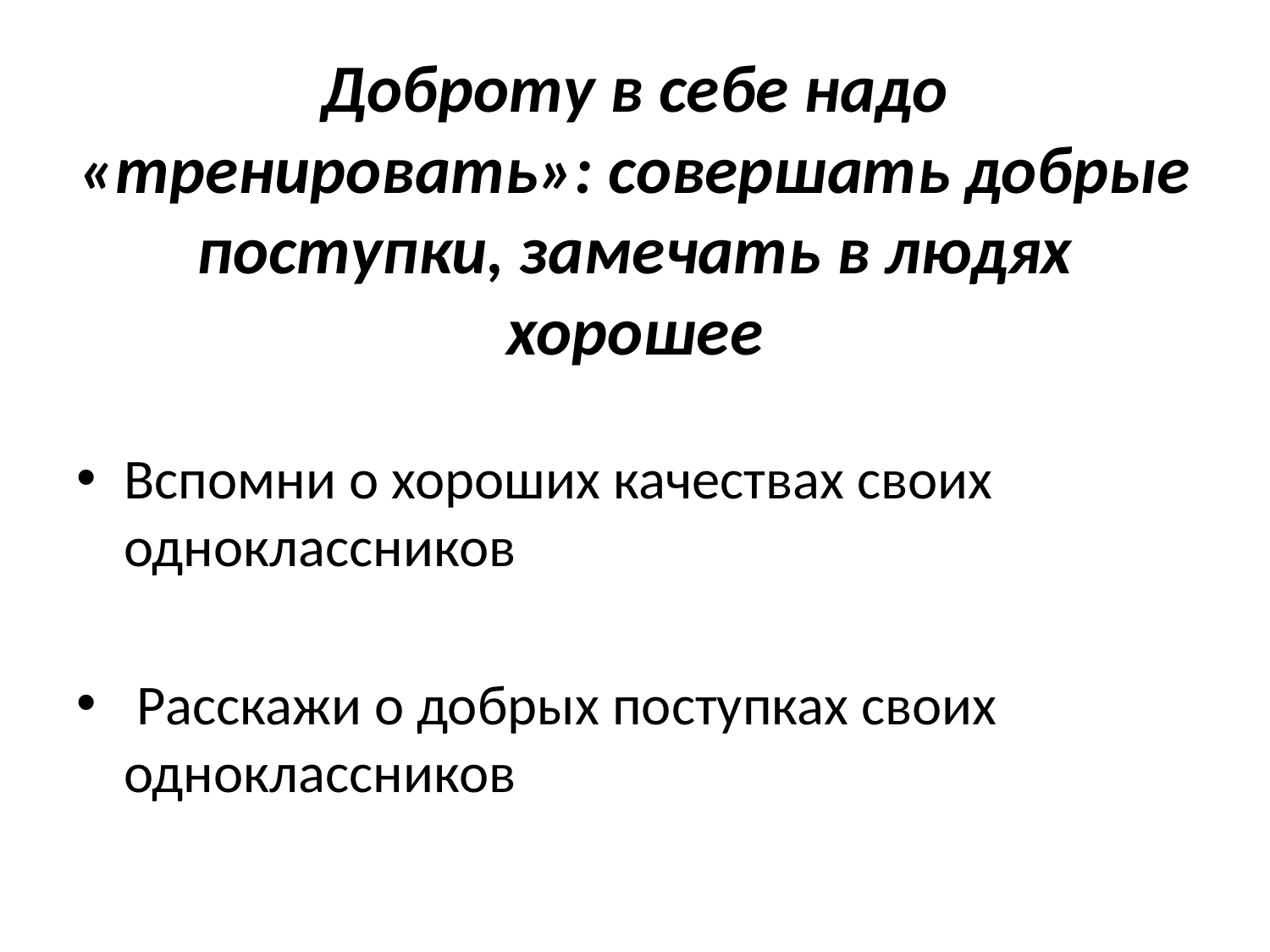

# Доброту в себе надо «тренировать»: совершать добрые поступки, замечать в людях хорошее
Вспомни о хороших качествах своих одноклассников

 Расскажи о добрых поступках своих одноклассников